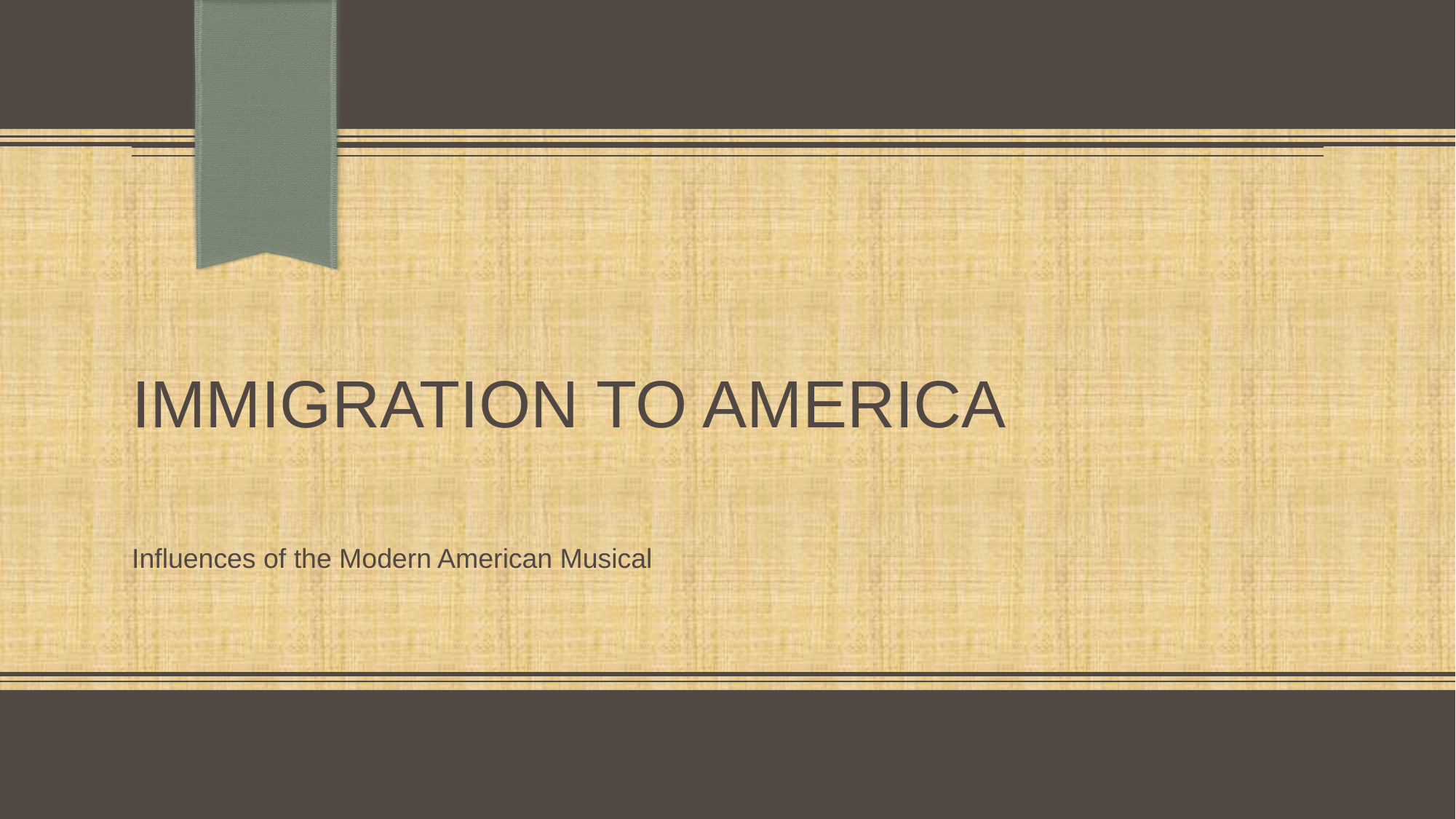

# Immigration to America
Influences of the Modern American Musical